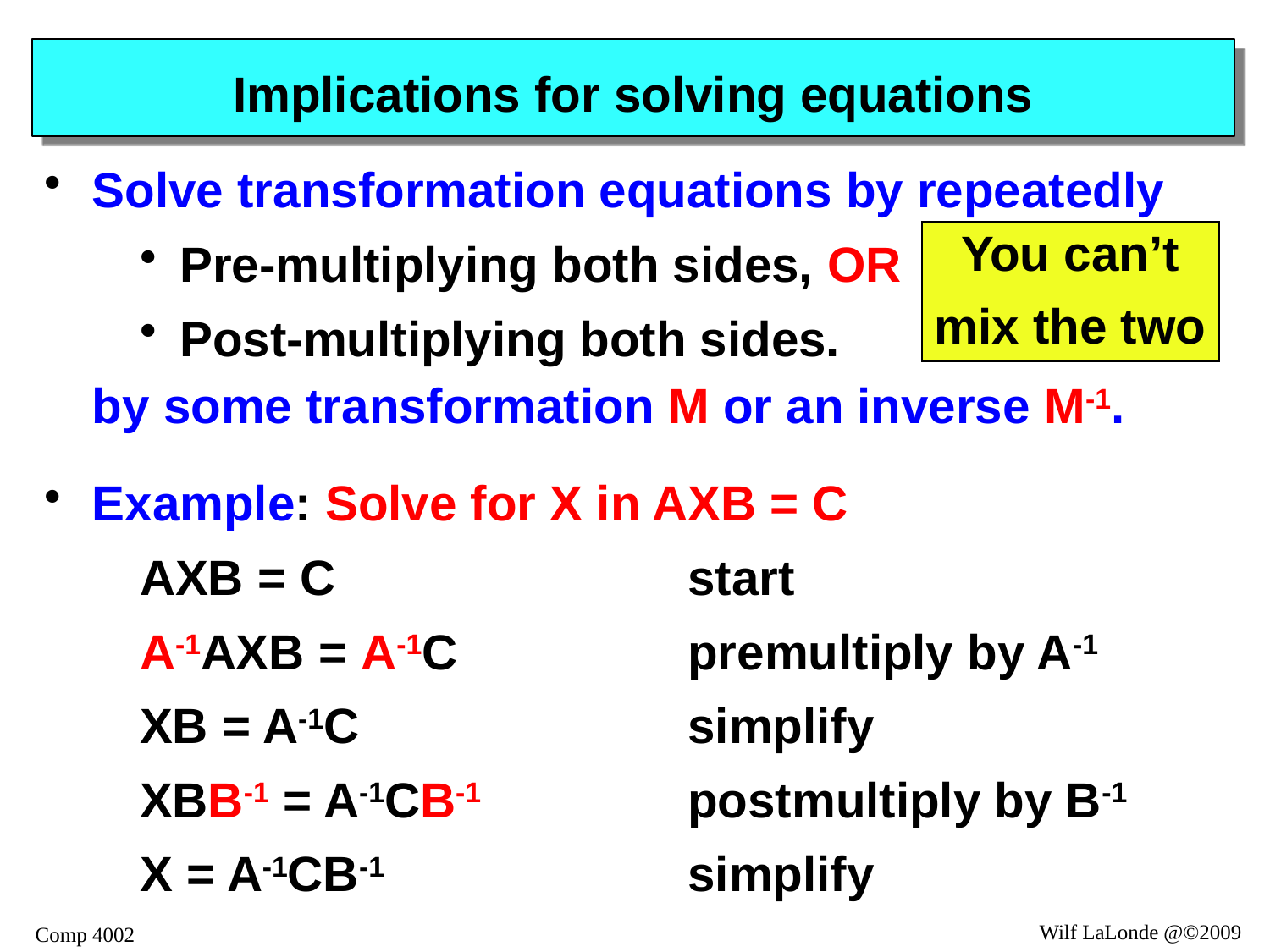

# Implications for solving equations
Solve transformation equations by repeatedly
Pre-multiplying both sides, OR
Post-multiplying both sides.
	by some transformation M or an inverse M-1.

Example: Solve for X in AXB = C
AXB = C			start
A-1AXB = A-1C		premultiply by A-1
XB = A-1C			simplify
XBB-1 = A-1CB-1 		postmultiply by B-1
X = A-1CB-1 			simplify
You can’t
mix the two